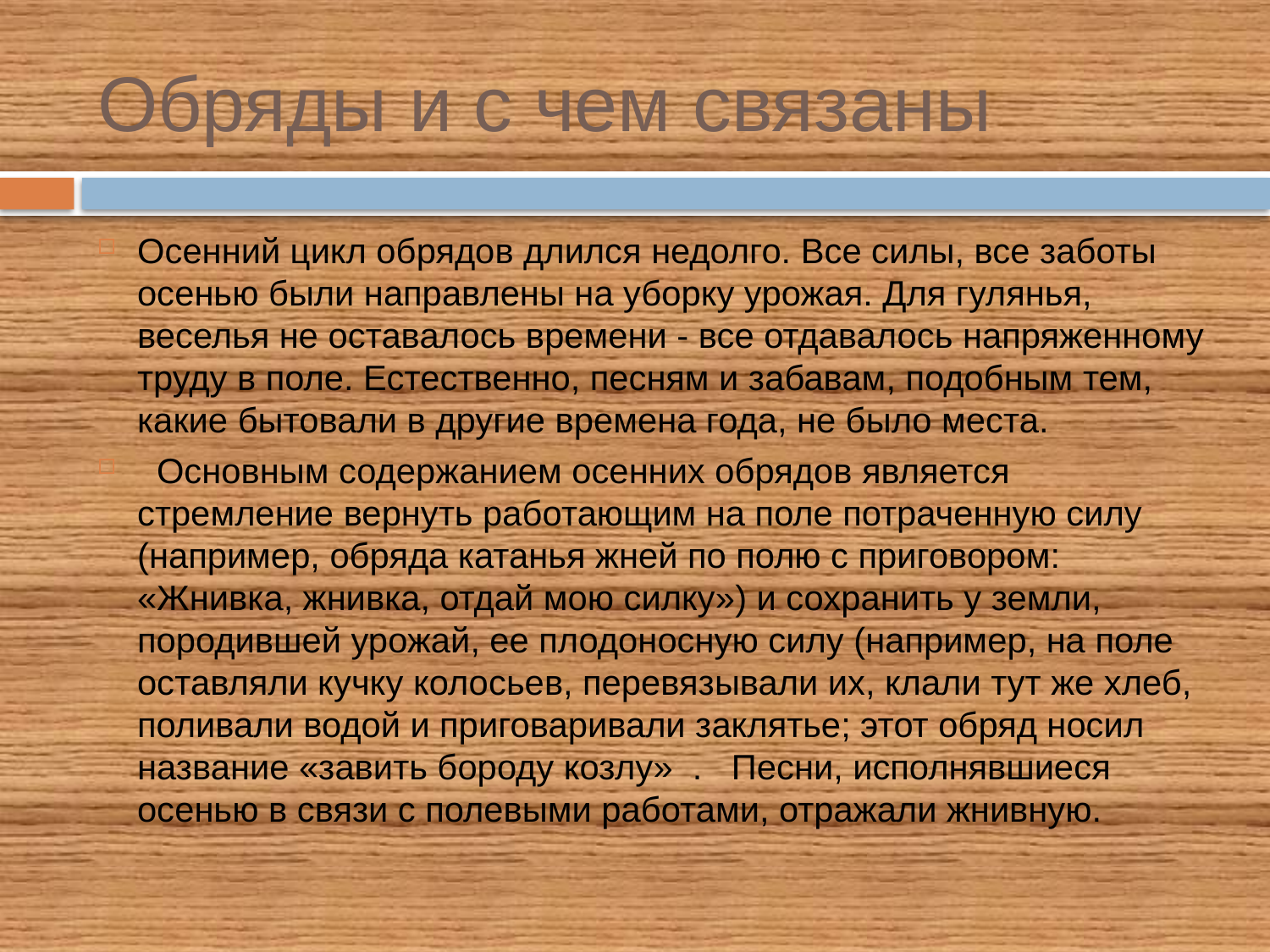

# Обряды и с чем связаны
Осенний цикл обрядов длился недолго. Все силы, все заботы осенью были направлены на уборку урожая. Для гулянья, веселья не оставалось времени - все отдавалось напряженному труду в поле. Естественно, песням и забавам, подобным тем, какие бытовали в другие времена года, не было места.
  Основным содержанием осенних обрядов является стремление вернуть работающим на поле потраченную силу (например, обряда катанья жней по полю с приговором: «Жнивка, жнивка, отдай мою силку») и сохранить у земли, породившей урожай, ее плодоносную силу (например, на поле оставляли кучку колосьев, перевязывали их, клали тут же хлеб, поливали водой и приговаривали заклятье; этот обряд носил название «завить бороду козлу»  .   Песни, исполнявшиеся осенью в связи с полевыми работами, отражали жнивную.